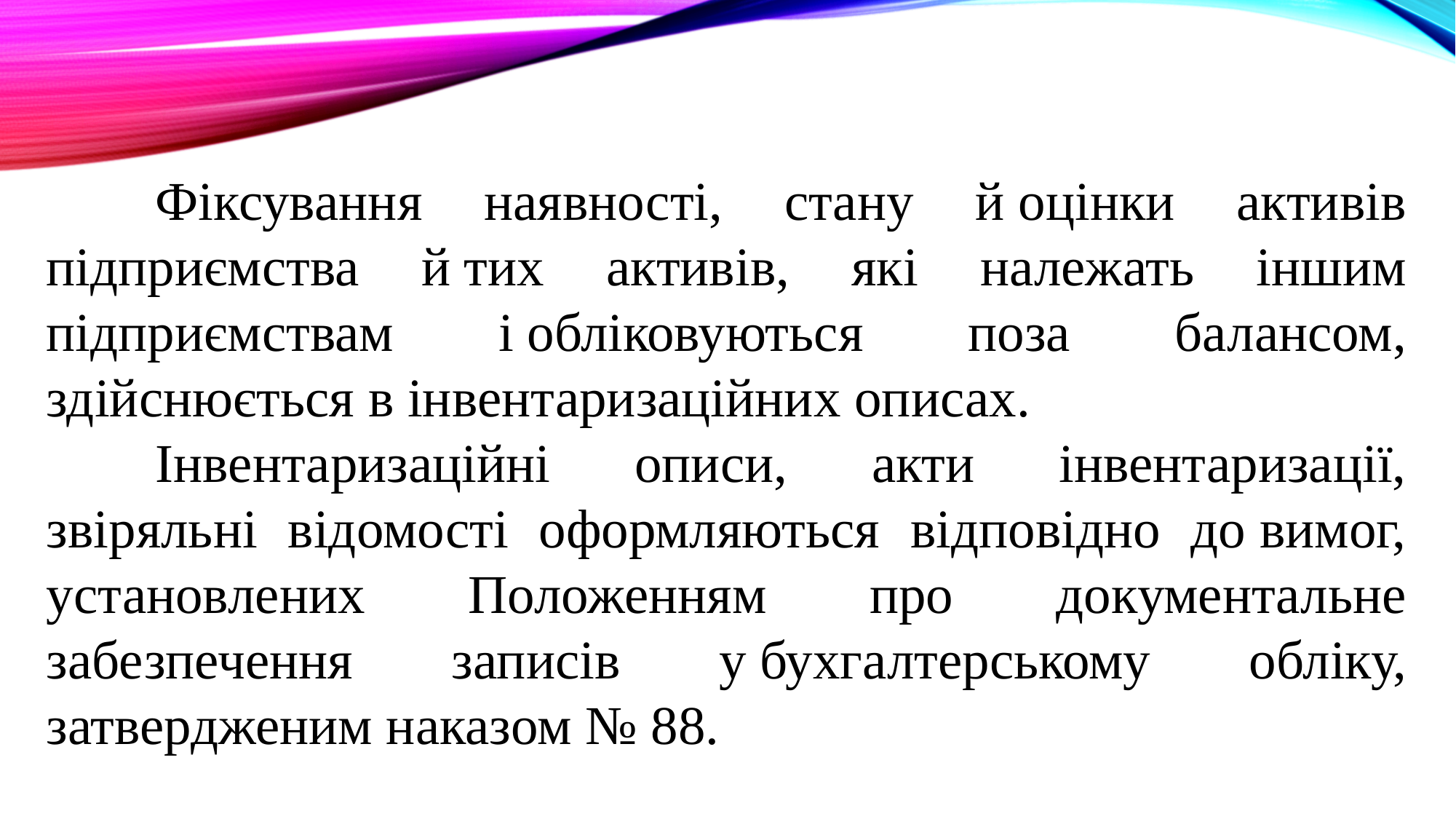

Фіксування наявності, стану й оцінки активів підприємства й тих активів, які належать іншим підприємствам і обліковуються поза балансом, здійснюється в інвентаризаційних описах.
	Інвентаризаційні описи, акти інвентаризації, звіряльні відомості оформляються відповідно до вимог, установлених Положенням про документальне забезпечення записів у бухгалтерському обліку, затвердженим наказом № 88.